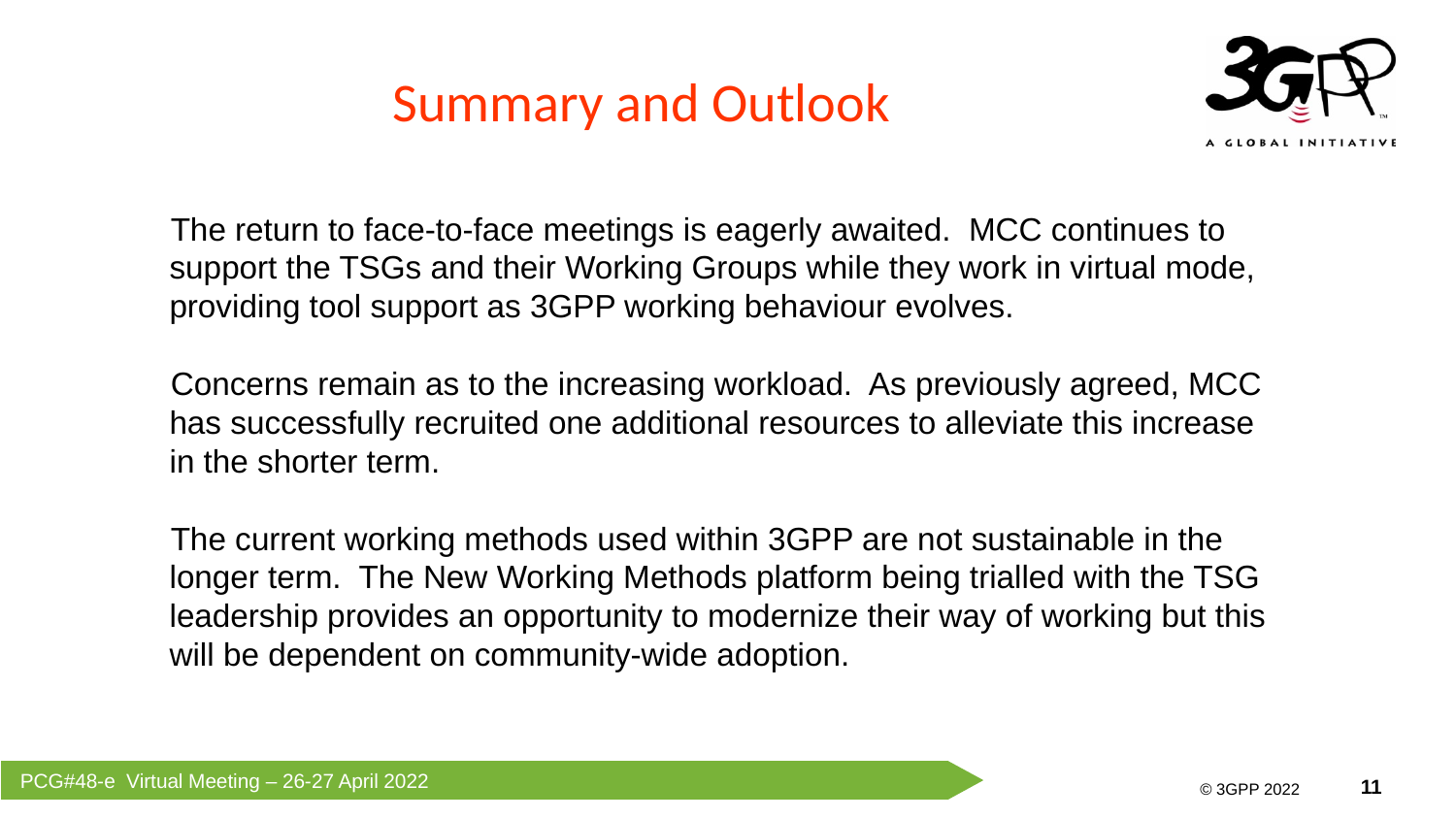

# Summary and Outlook

The return to face-to-face meetings is eagerly awaited.  MCC continues to support the TSGs and their Working Groups while they work in virtual mode, providing tool support as 3GPP working behaviour evolves.

Concerns remain as to the increasing workload.  As previously agreed, MCC has successfully recruited one additional resources to alleviate this increase in the shorter term.

The current working methods used within 3GPP are not sustainable in the longer term.  The New Working Methods platform being trialled with the TSG leadership provides an opportunity to modernize their way of working but this will be dependent on community-wide adoption.